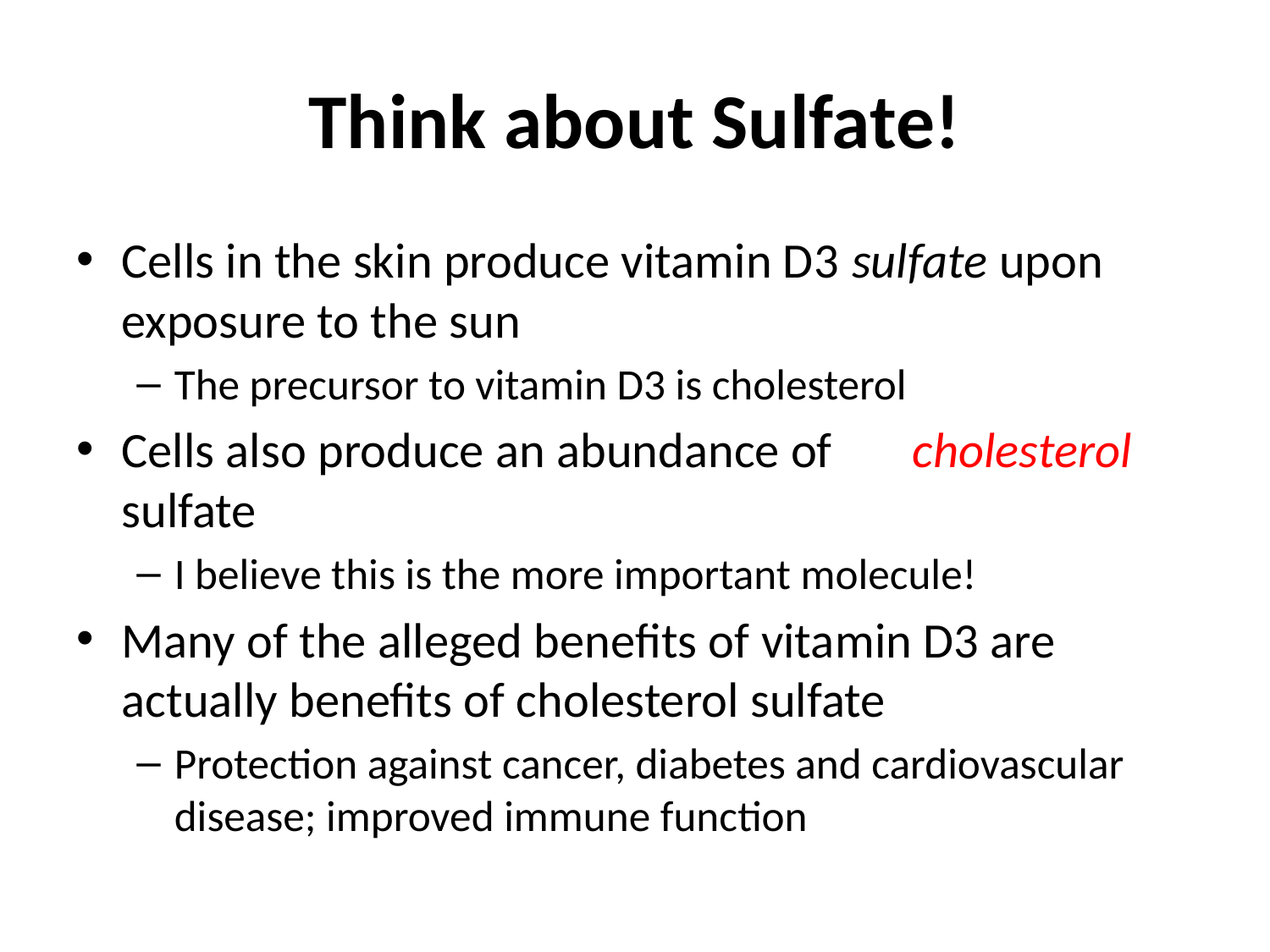

# Think about Sulfate!
Cells in the skin produce vitamin D3 sulfate upon exposure to the sun
The precursor to vitamin D3 is cholesterol
Cells also produce an abundance of       cholesterol sulfate
I believe this is the more important molecule!
Many of the alleged benefits of vitamin D3 are actually benefits of cholesterol sulfate
Protection against cancer, diabetes and cardiovascular disease; improved immune function